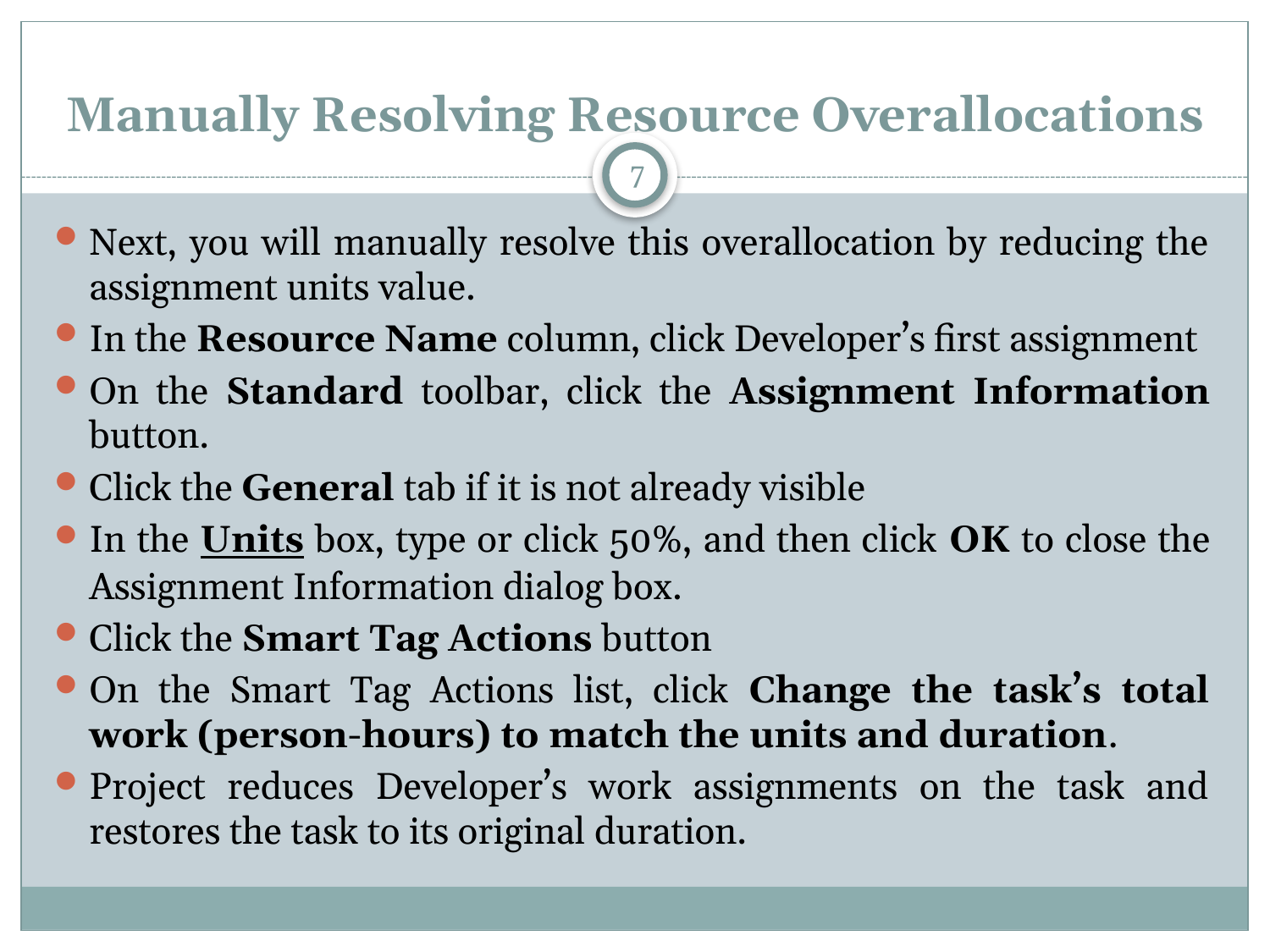

# Manually Resolving Resource Overallocations
7
Next, you will manually resolve this overallocation by reducing the assignment units value.
In the Resource Name column, click Developer’s first assignment
On the Standard toolbar, click the Assignment Information button.
Click the General tab if it is not already visible
In the Units box, type or click 50%, and then click OK to close the Assignment Information dialog box.
Click the Smart Tag Actions button
On the Smart Tag Actions list, click Change the task’s total work (person-hours) to match the units and duration.
Project reduces Developer’s work assignments on the task and restores the task to its original duration.